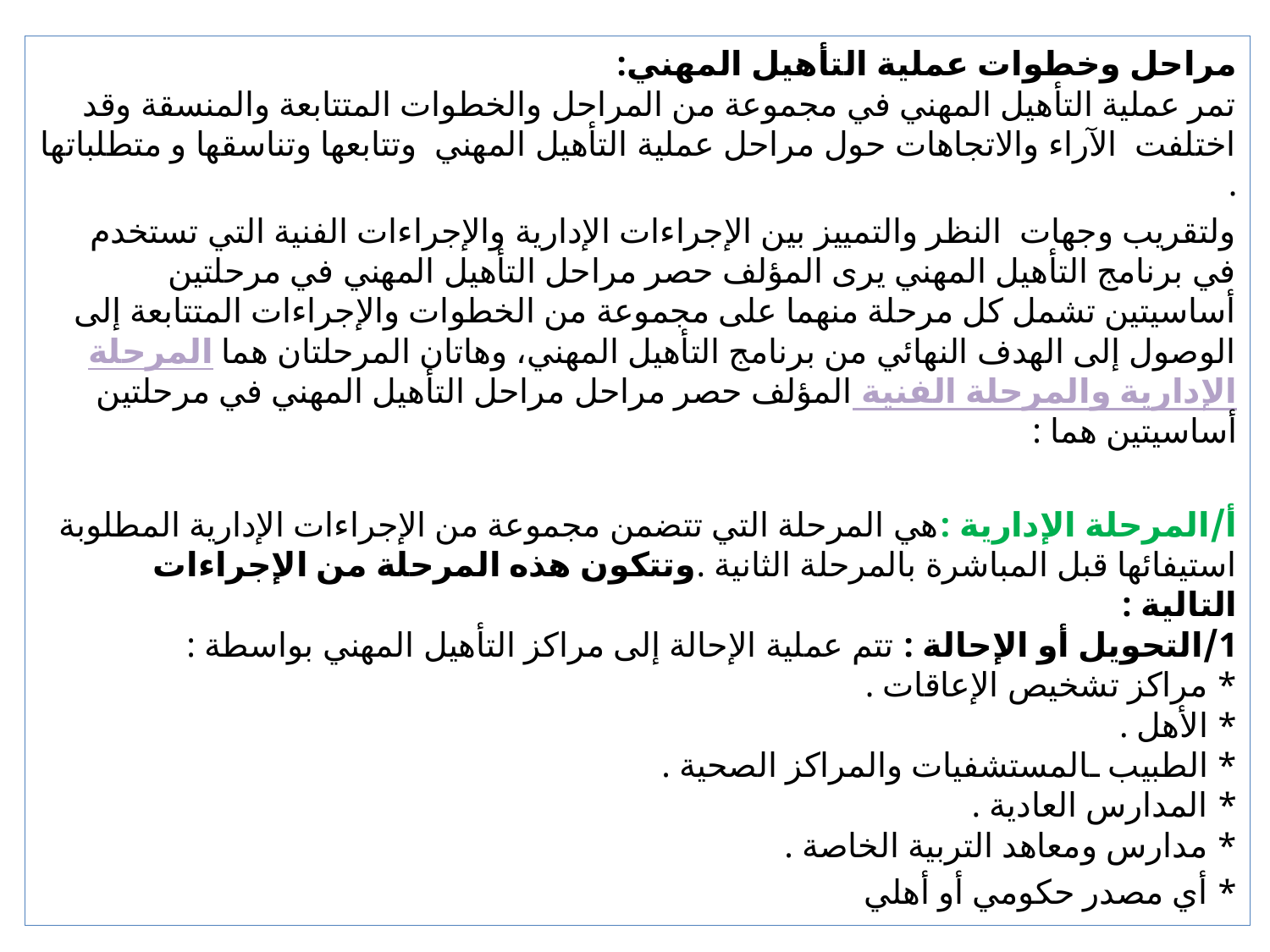

مراحل وخطوات عملية التأهيل المهني:
تمر عملية التأهيل المهني في مجموعة من المراحل والخطوات المتتابعة والمنسقة وقد اختلفت  الآراء والاتجاهات حول مراحل عملية التأهيل المهني  وتتابعها وتناسقها و متطلباتها .
ولتقريب وجهات  النظر والتمييز بين الإجراءات الإدارية والإجراءات الفنية التي تستخدم في برنامج التأهيل المهني يرى المؤلف حصر مراحل التأهيل المهني في مرحلتين أساسيتين تشمل كل مرحلة منهما على مجموعة من الخطوات والإجراءات المتتابعة إلى الوصول إلى الهدف النهائي من برنامج التأهيل المهني، وهاتان المرحلتان هما المرحلة الإدارية والمرحلة الفنية المؤلف حصر مراحل مراحل التأهيل المهني في مرحلتين أساسيتين هما :

أ/المرحلة الإدارية :هي المرحلة التي تتضمن مجموعة من الإجراءات الإدارية المطلوبة استيفائها قبل المباشرة بالمرحلة الثانية .وتتكون هذه المرحلة من الإجراءات التالية :
1/التحويل أو الإحالة : تتم عملية الإحالة إلى مراكز التأهيل المهني بواسطة :
* مراكز تشخيص الإعاقات .
* الأهل .
* الطبيب ـالمستشفيات والمراكز الصحية .
* المدارس العادية .
* مدارس ومعاهد التربية الخاصة .
* أي مصدر حكومي أو أهلي